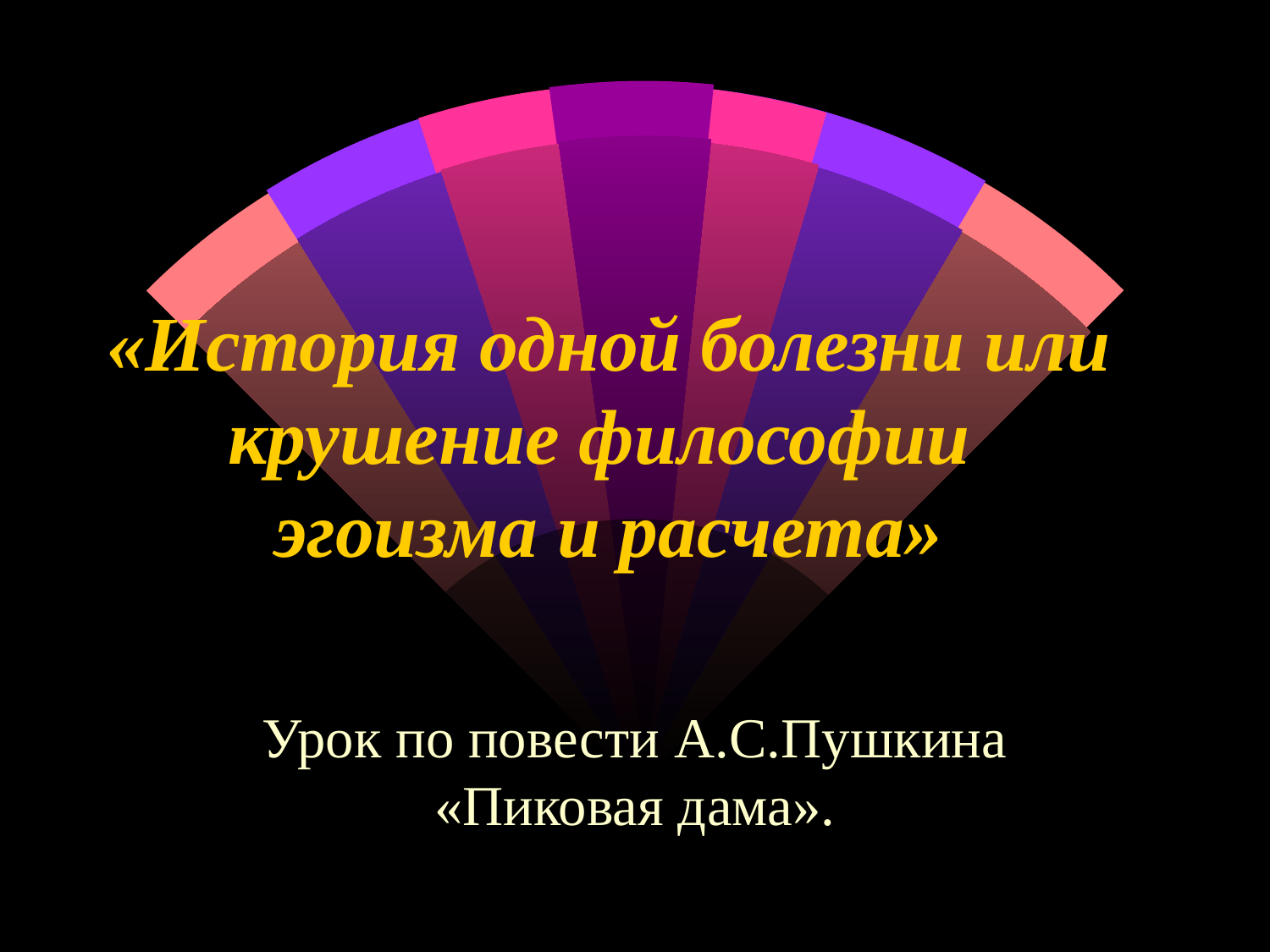

# «История одной болезни или крушение философии эгоизма и расчета»
Урок по повести А.С.Пушкина «Пиковая дама».